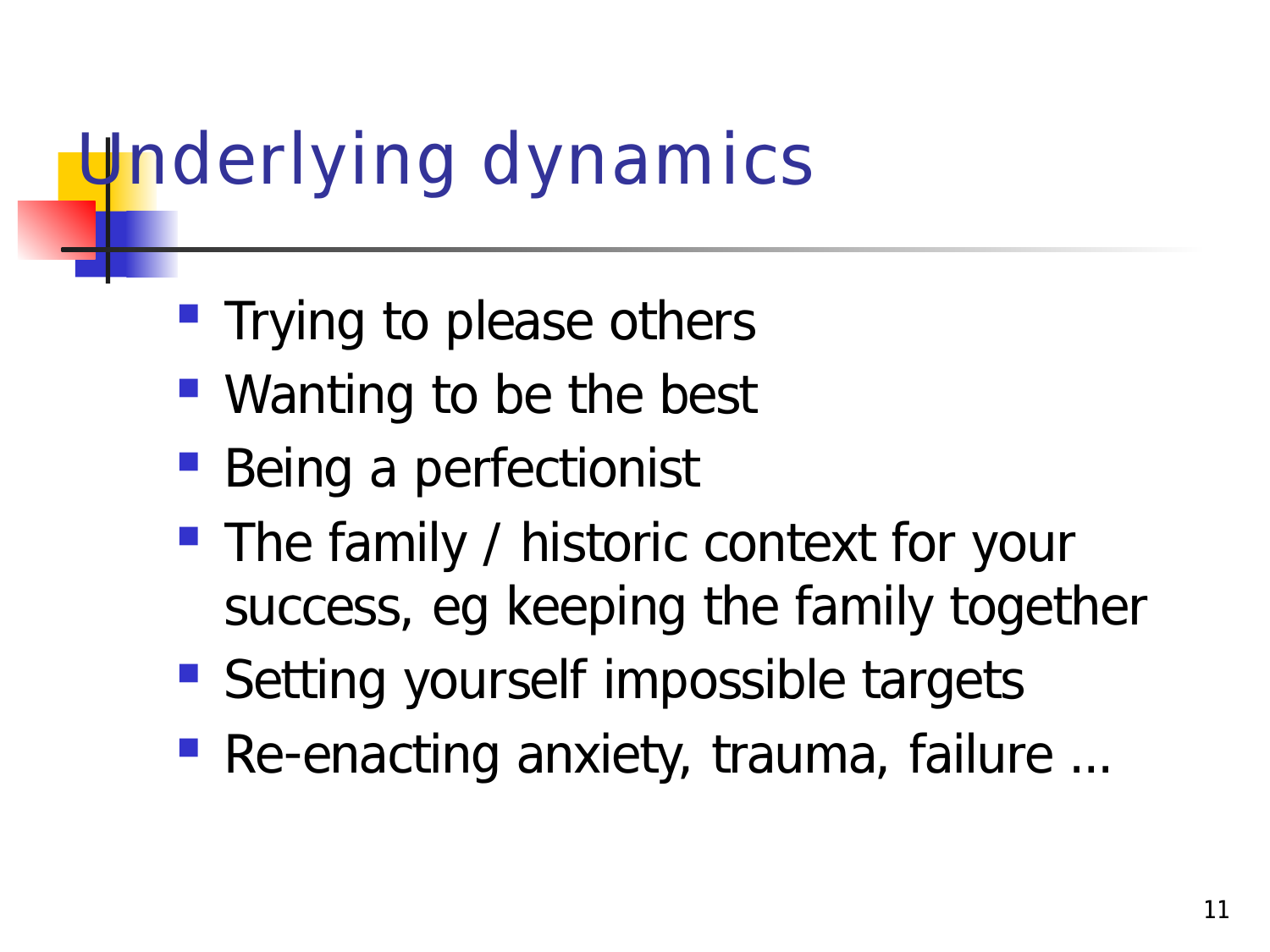

# Underlying dynamics
Trying to please others
Wanting to be the best
Being a perfectionist
The family / historic context for your success, eg keeping the family together
Setting yourself impossible targets
Re-enacting anxiety, trauma, failure …
11